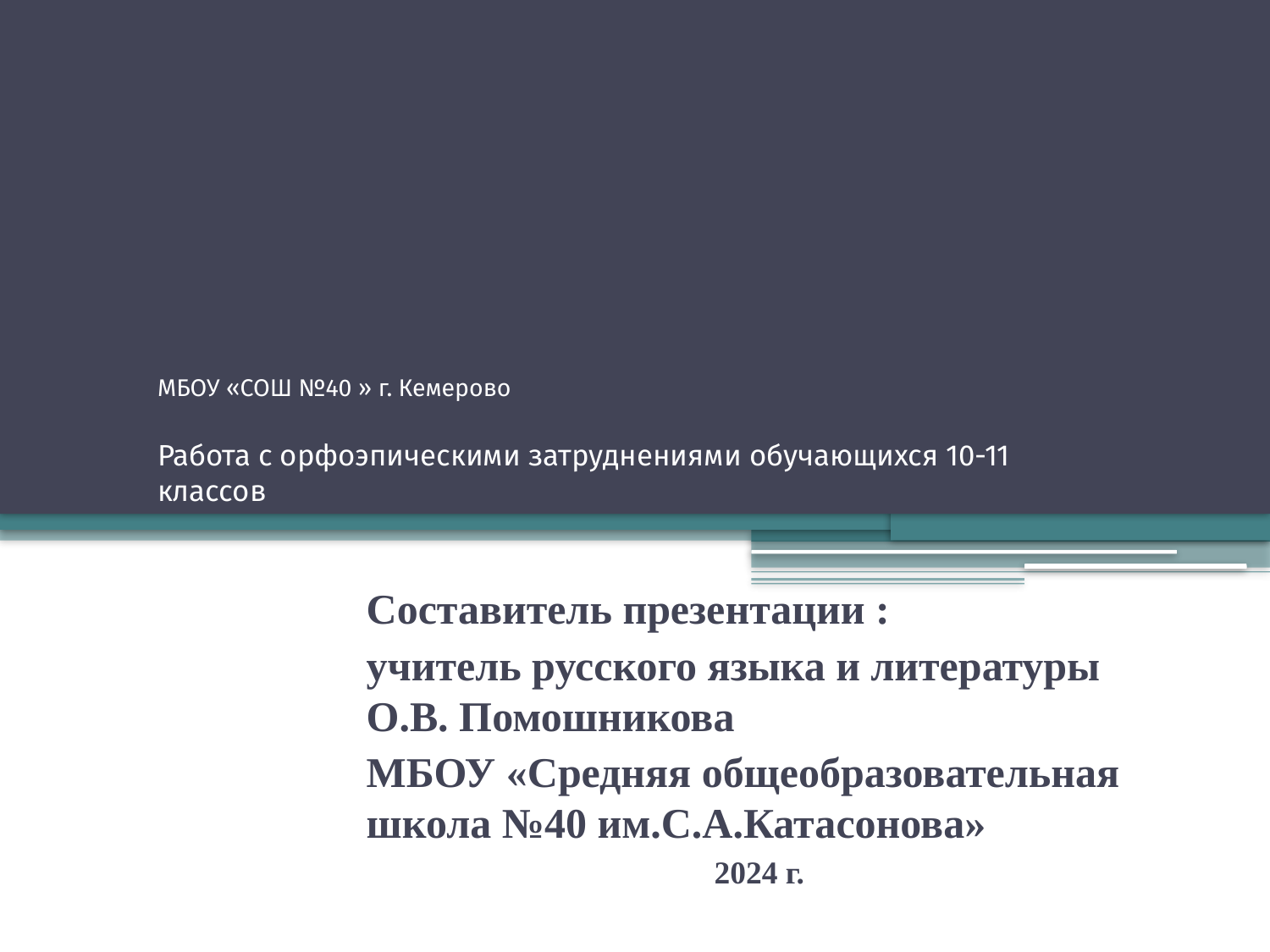

# МБОУ «СОШ №40 » г. Кемерово Работа с орфоэпическими затруднениями обучающихся 10-11 классов
Составитель презентации :
учитель русского языка и литературы О.В. Помошникова
МБОУ «Средняя общеобразовательная школа №40 им.С.А.Катасонова»
2024 г.